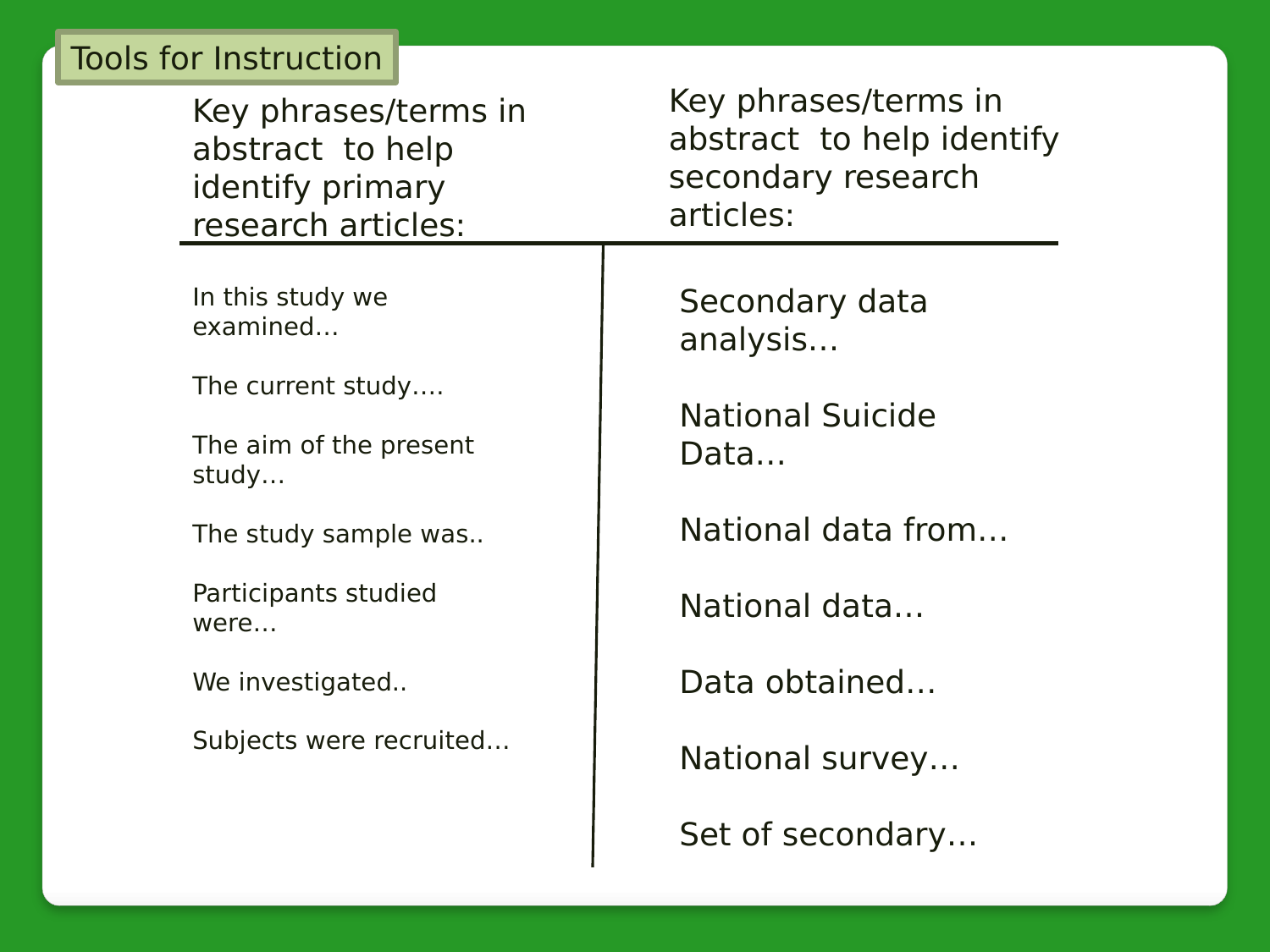

Tools for Instruction
Key phrases/terms in abstract  to help identify secondary research articles:
Key phrases/terms in abstract  to help identify primary research articles:
In this study we examined…

The current study….

The aim of the present study…

The study sample was..

Participants studied were…

We investigated..

Subjects were recruited…

Secondary data analysis…

National Suicide Data…

National data from…

National data…

Data obtained…

National survey…

Set of secondary…